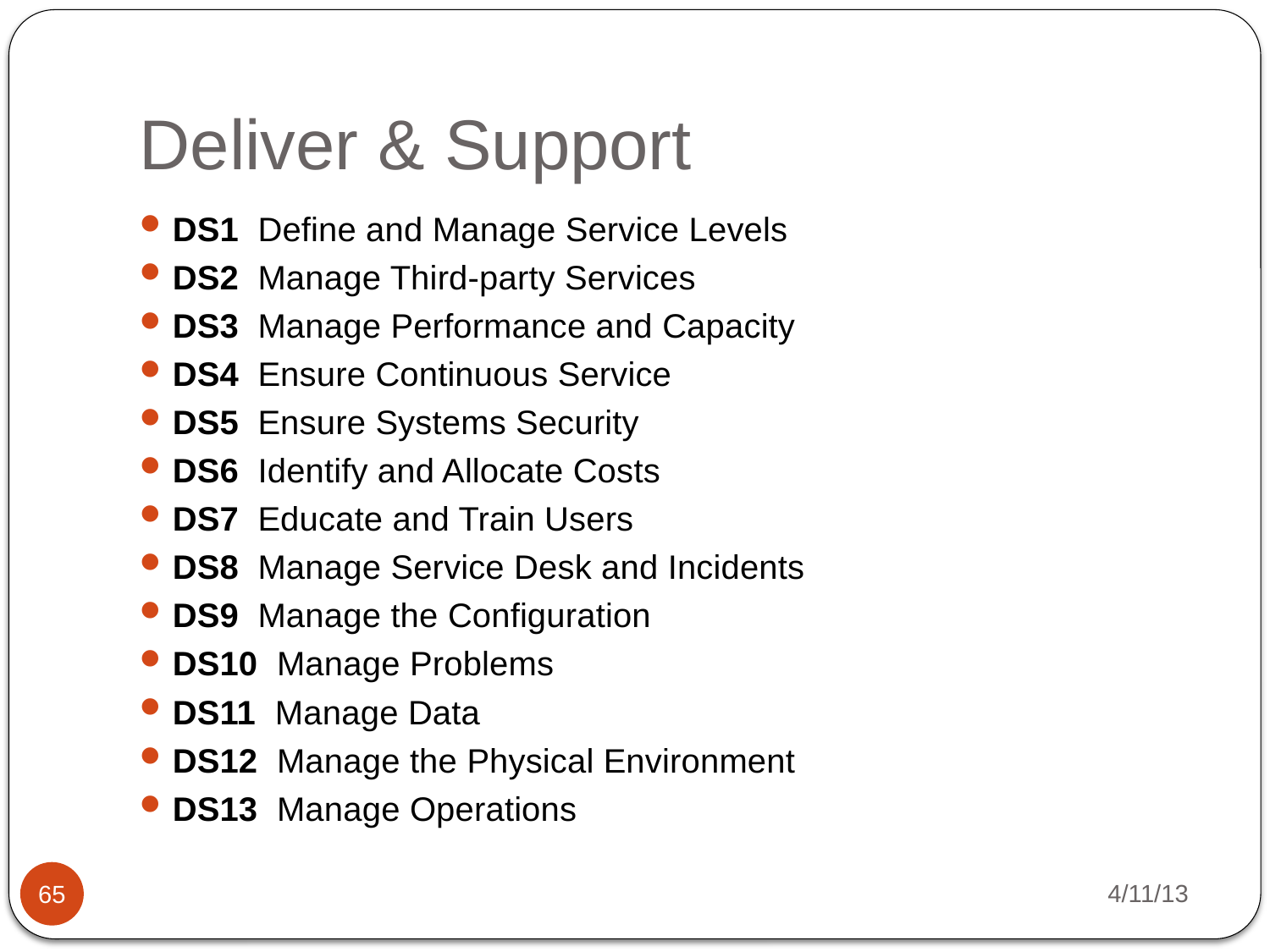

# Deliver & Support
DS1  Define and Manage Service Levels
DS2  Manage Third-party Services
DS3  Manage Performance and Capacity
DS4  Ensure Continuous Service
DS5  Ensure Systems Security
DS6  Identify and Allocate Costs
DS7  Educate and Train Users
DS8  Manage Service Desk and Incidents
DS9  Manage the Configuration
DS10  Manage Problems
DS11  Manage Data
DS12  Manage the Physical Environment
DS13  Manage Operations

4/11/13
65